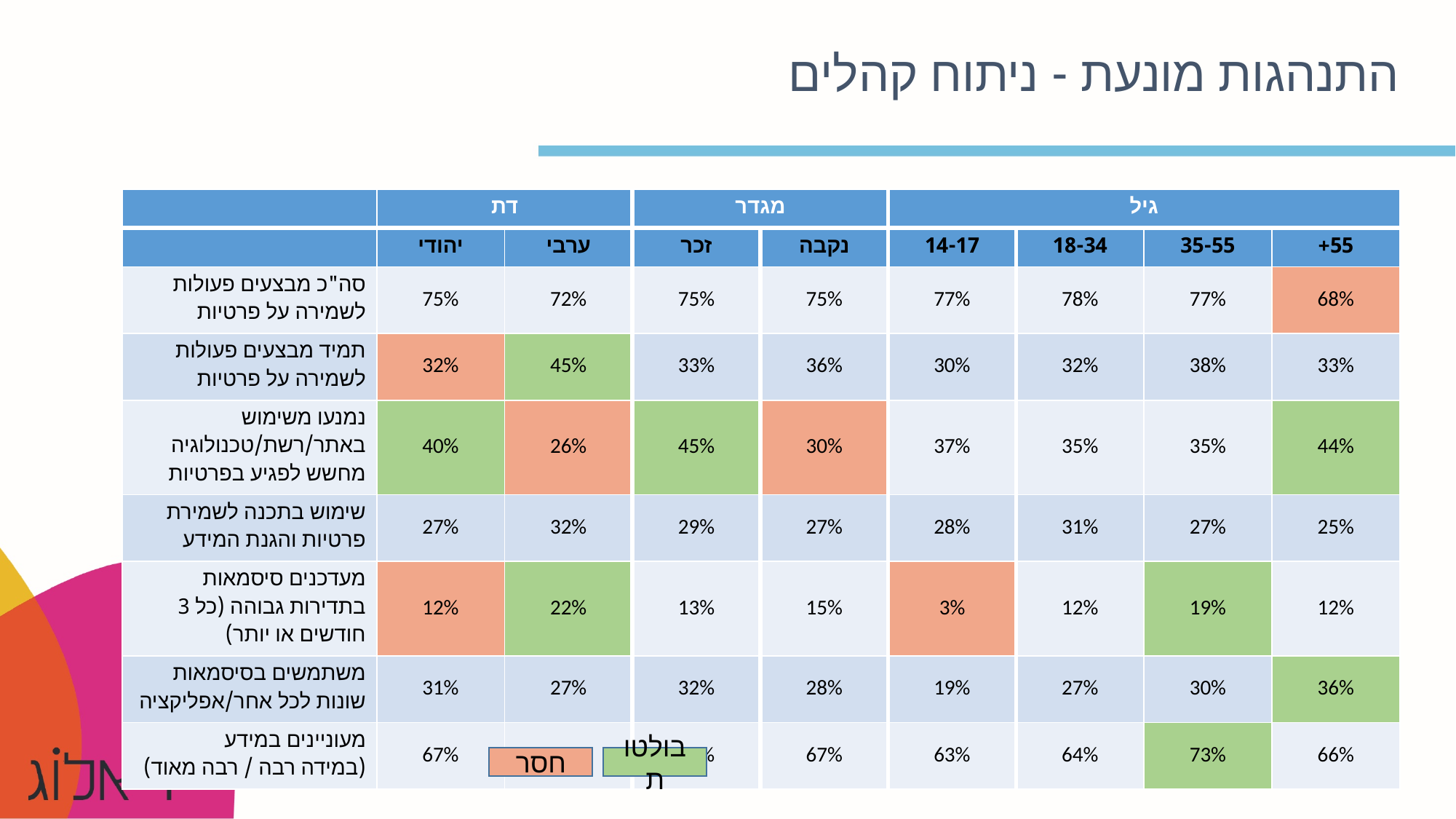

# התנהגות מונעת - ניתוח קהלים
|  | דת |  | מגדר |  | גיל |  |  |  |
| --- | --- | --- | --- | --- | --- | --- | --- | --- |
|  | יהודי | ערבי | זכר | נקבה | 14-17 | 18-34 | 35-55 | 55+ |
| סה"כ מבצעים פעולות לשמירה על פרטיות | 75% | 72% | 75% | 75% | 77% | 78% | 77% | 68% |
| תמיד מבצעים פעולות לשמירה על פרטיות | 32% | 45% | 33% | 36% | 30% | 32% | 38% | 33% |
| נמנעו משימוש באתר/רשת/טכנולוגיה מחשש לפגיע בפרטיות | 40% | 26% | 45% | 30% | 37% | 35% | 35% | 44% |
| שימוש בתכנה לשמירת פרטיות והגנת המידע | 27% | 32% | 29% | 27% | 28% | 31% | 27% | 25% |
| מעדכנים סיסמאות בתדירות גבוהה (כל 3 חודשים או יותר) | 12% | 22% | 13% | 15% | 3% | 12% | 19% | 12% |
| משתמשים בסיסמאות שונות לכל אחר/אפליקציה | 31% | 27% | 32% | 28% | 19% | 27% | 30% | 36% |
| מעוניינים במידע (במידה רבה / רבה מאוד) | 67% | 66% | 67% | 67% | 63% | 64% | 73% | 66% |
חסר
בולטות